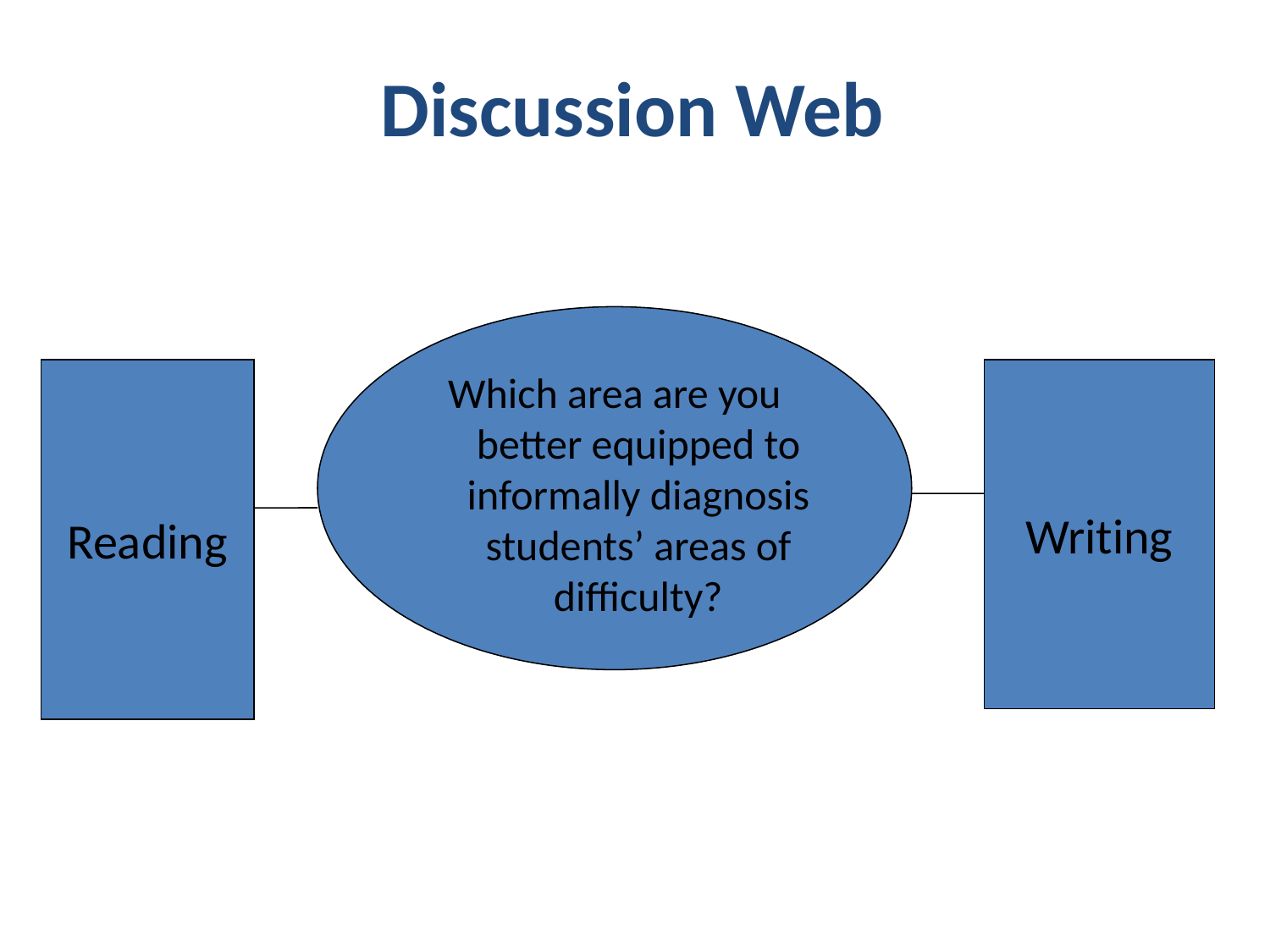

Discussion Web
Which area are you better equipped to informally diagnosis students’ areas of difficulty?
Reading
Writing